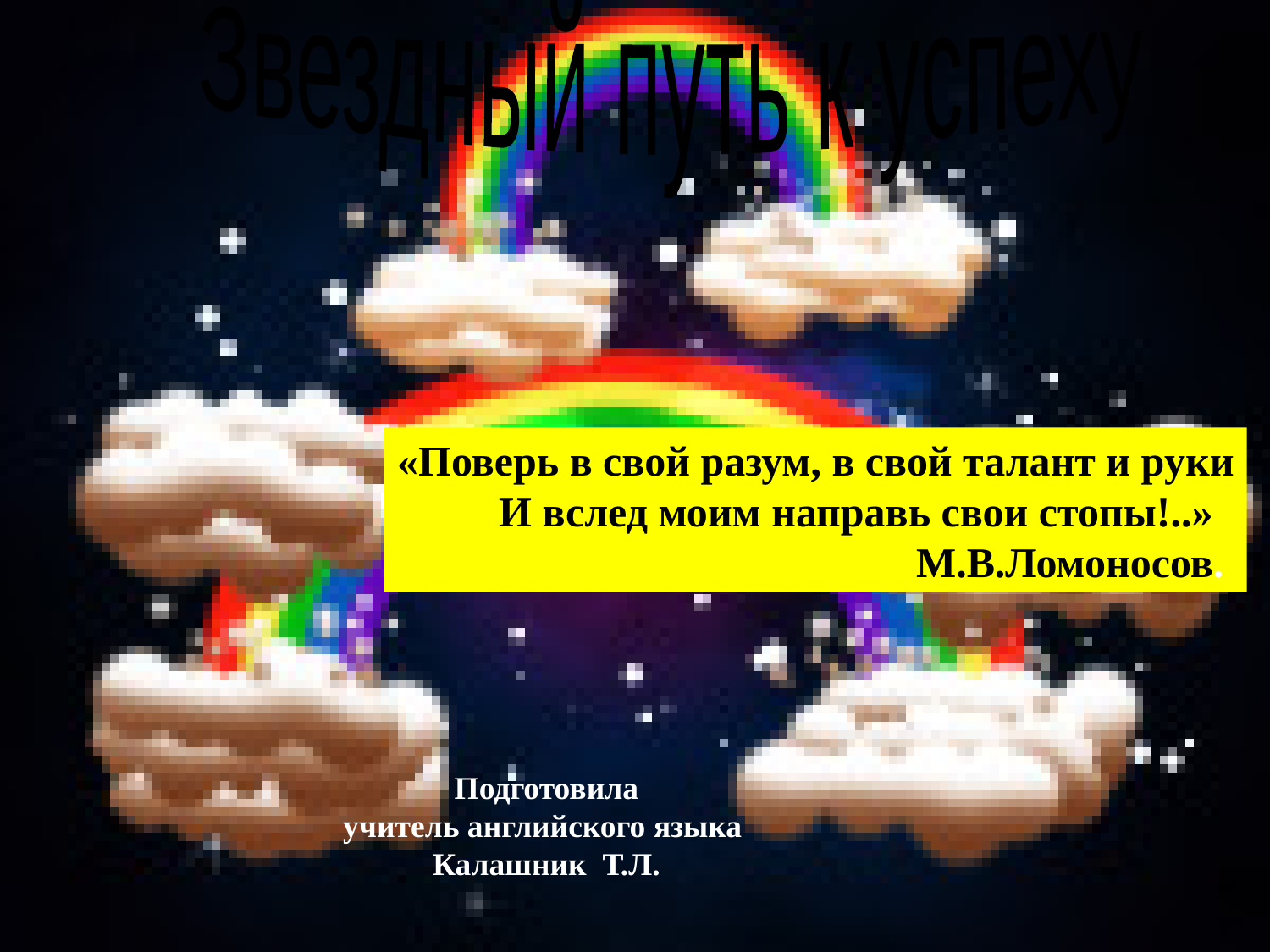

Звездный путь к успеху
«Поверь в свой разум, в свой талант и руки
 И вслед моим направь свои стопы!..»
М.В.Ломоносов.
Подготовила
учитель английского языка
Калашник  Т.Л.